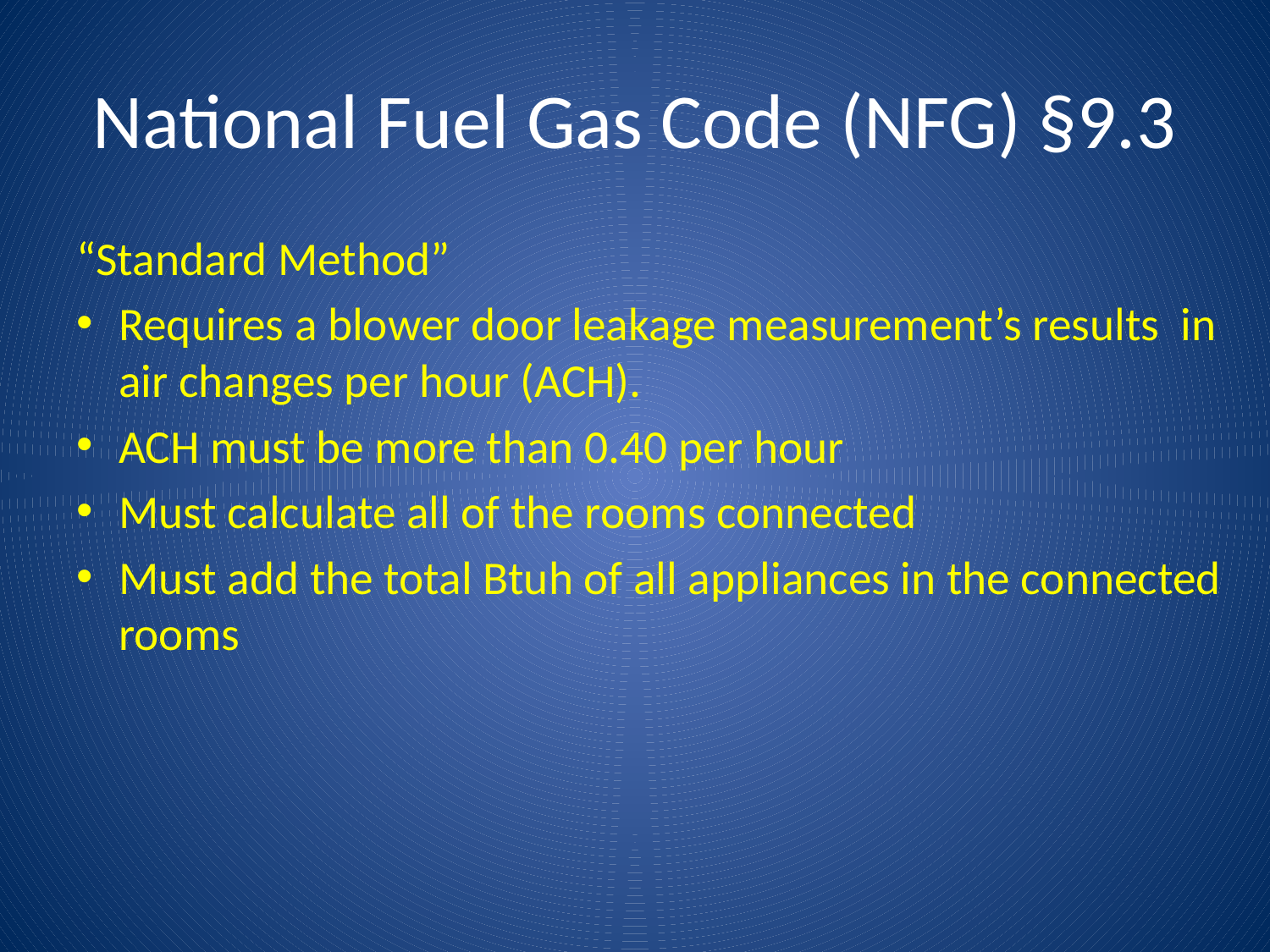

# National Fuel Gas Code (NFG) §9.3
“Standard Method”
Requires a blower door leakage measurement’s results  in air changes per hour (ACH).
ACH must be more than 0.40 per hour
Must calculate all of the rooms connected
Must add the total Btuh of all appliances in the connected rooms